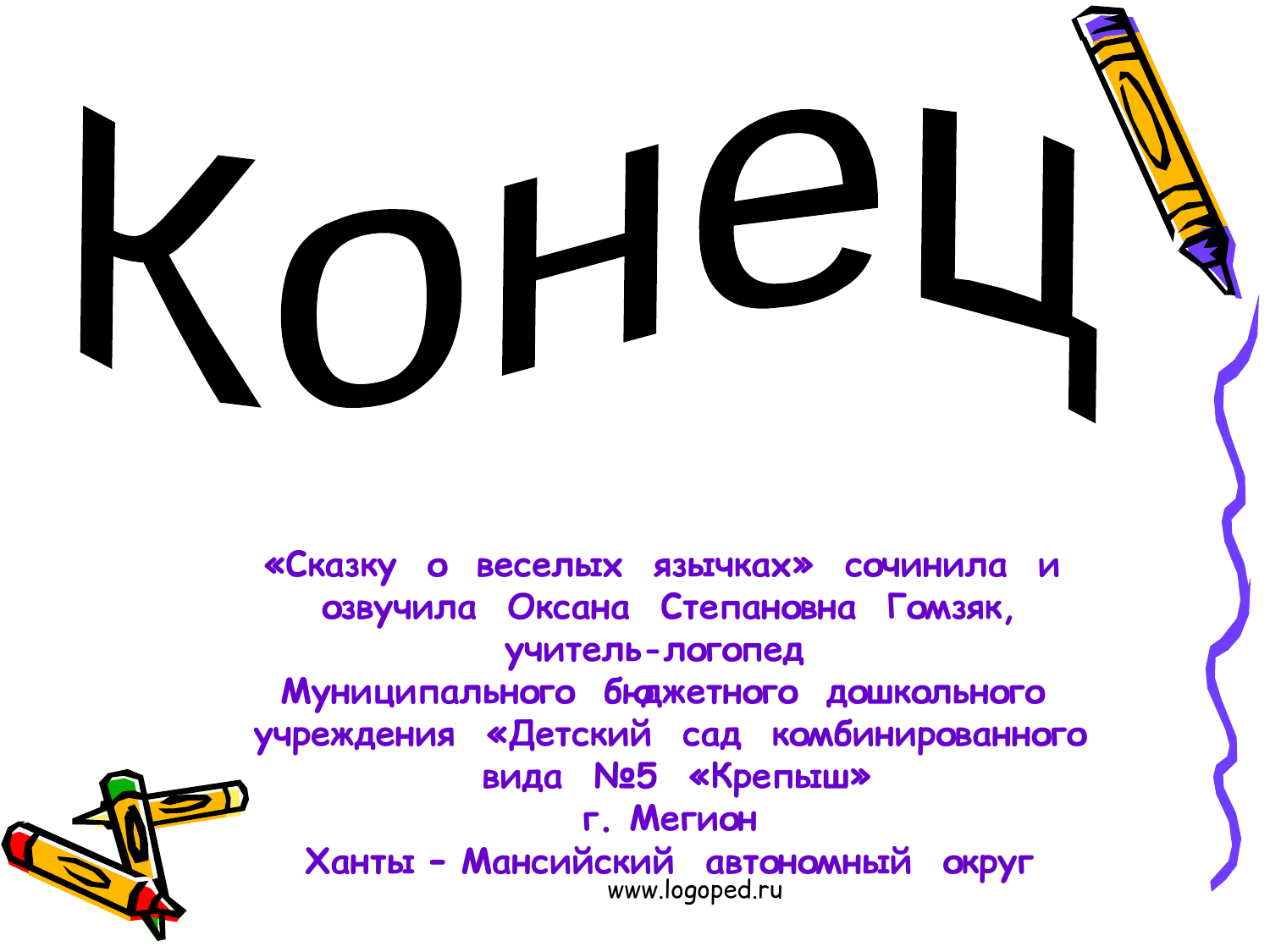

Конец
«Сказку  о  веселых  язычках»  сочинила  и  озвучила  Оксана  Степановна  Гомзяк, учитель-логопед
Муниципального  бюджетного  дошкольного  учреждения  «Детский  сад  комбинированного  вида  №5  «Крепыш»
г. Мегион
Ханты – Мансийский  автономный  округ
www.logoped.ru